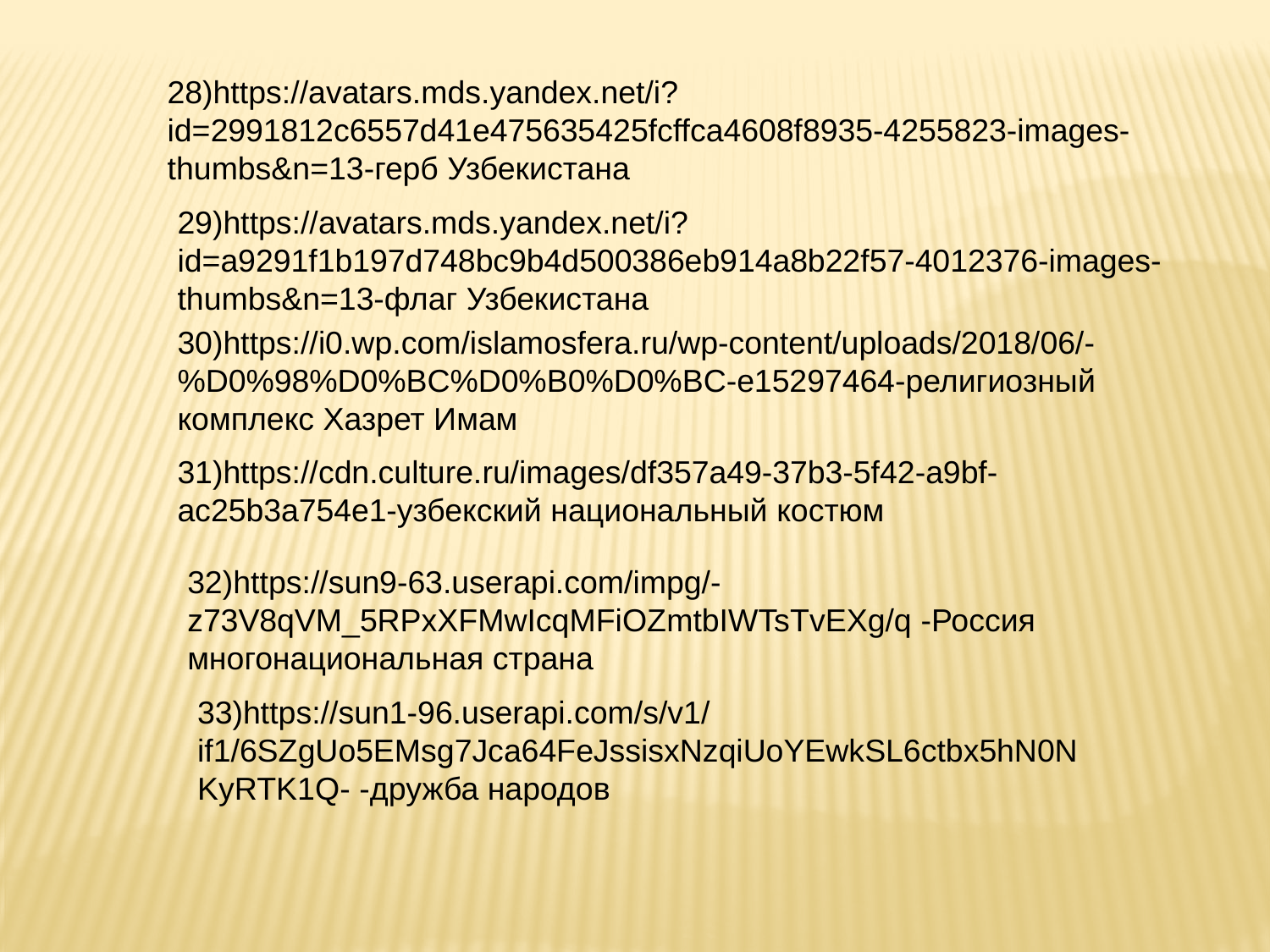

28)https://avatars.mds.yandex.net/i?id=2991812c6557d41e475635425fcffca4608f8935-4255823-images-thumbs&n=13-герб Узбекистана
29)https://avatars.mds.yandex.net/i?id=a9291f1b197d748bc9b4d500386eb914a8b22f57-4012376-images-thumbs&n=13-флаг Узбекистана
30)https://i0.wp.com/islamosfera.ru/wp-content/uploads/2018/06/-%D0%98%D0%BC%D0%B0%D0%BC-e15297464-религиозный комплекс Хазрет Имам
31)https://cdn.culture.ru/images/df357a49-37b3-5f42-a9bf-ac25b3a754e1-узбекский национальный костюм
32)https://sun9-63.userapi.com/impg/-z73V8qVM_5RPxXFMwIcqMFiOZmtbIWTsTvEXg/q -Россия многонациональная страна
33)https://sun1-96.userapi.com/s/v1/if1/6SZgUo5EMsg7Jca64FeJssisxNzqiUoYEwkSL6ctbx5hN0NKyRTK1Q- -дружба народов